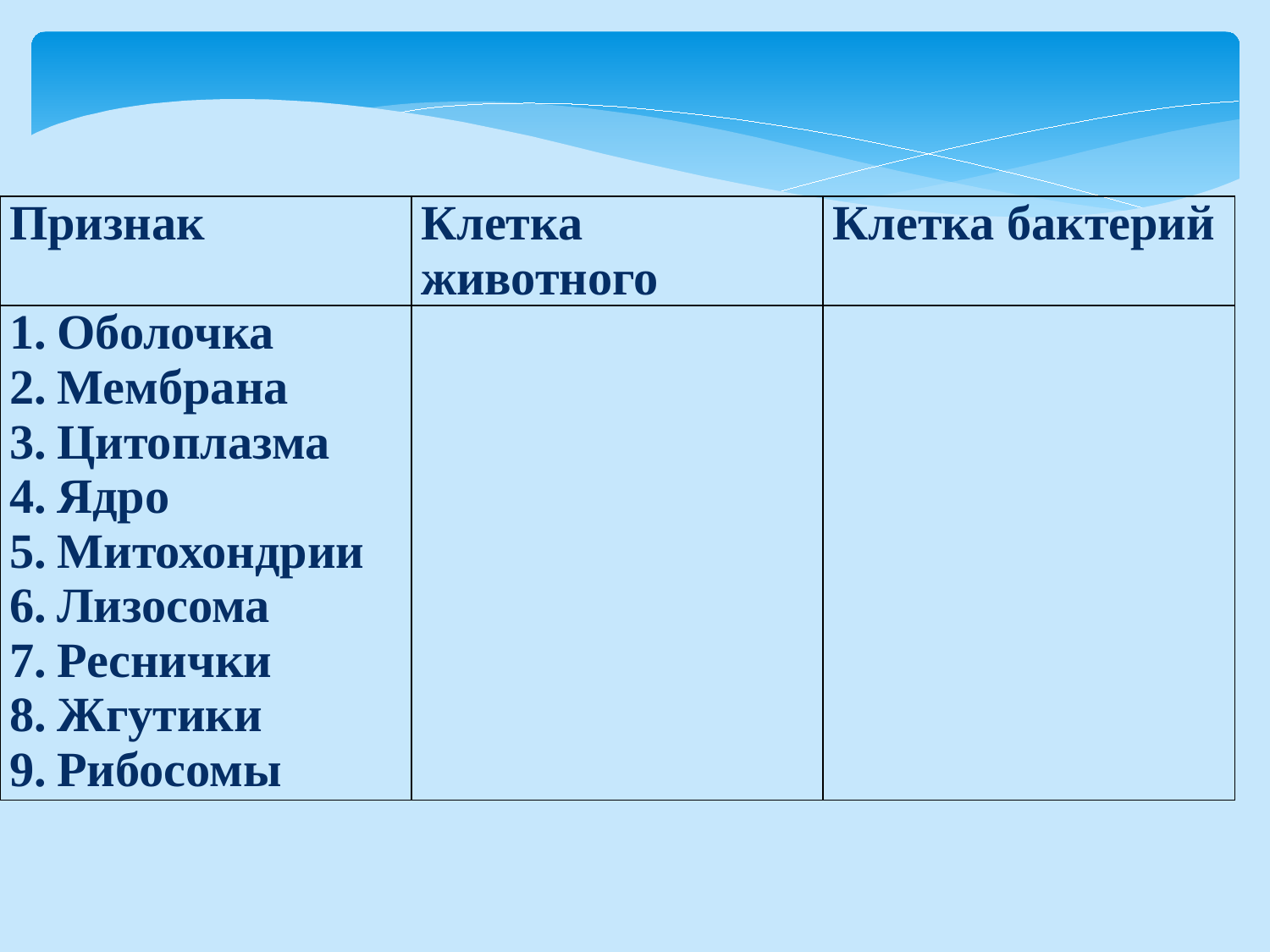

| Признак | Клетка животного | Клетка бактерий |
| --- | --- | --- |
| Оболочка Мембрана Цитоплазма Ядро Митохондрии Лизосома Реснички Жгутики Рибосомы |  |  |